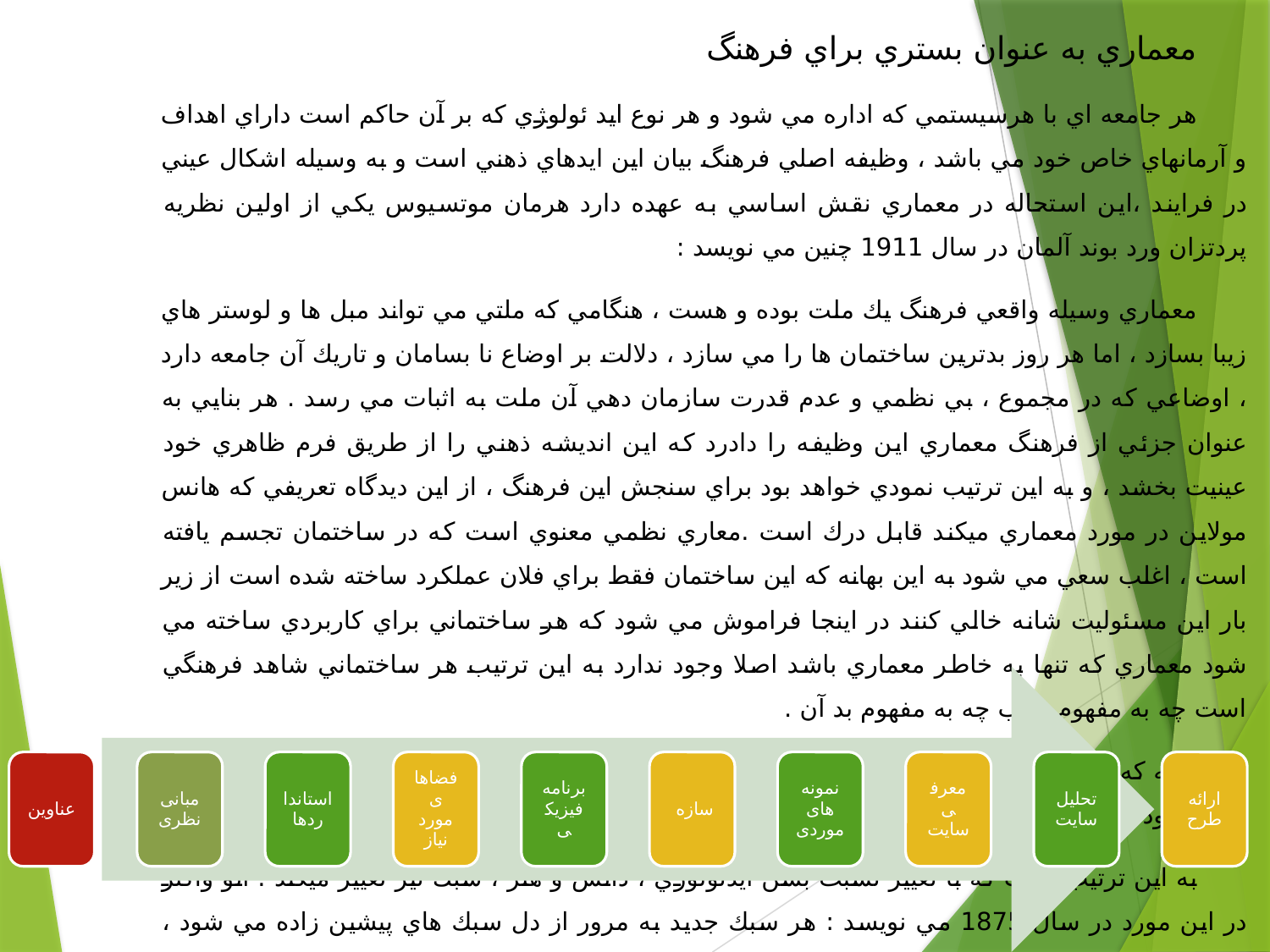

معماري به عنوان بستري براي فرهنگ
هر جامعه اي با هرسيستمي كه اداره مي شود و هر نوع ايد ئولو‍‍ژي كه بر آن حاكم است داراي اهداف و آرمانهاي خاص خود مي باشد ، وظيفه اصلي فرهنگ بيان اين ايدهاي ذهني است و به وسيله اشكال عيني در فرايند ،‌اين استحاله در معماري نقش اساسي به عهده دارد هرمان موتسيوس يكي از اولين نظريه پردتزان ورد بوند آلمان در سال 1911 چنين مي نويسد :
معماري وسيله واقعي فرهنگ يك ملت بوده و هست ، هنگامي كه ملتي مي تواند مبل ها و لوستر هاي زيبا بسازد ، اما هر روز بدترين ساختمان ها را مي سازد ، دلالت بر اوضاع نا بسامان و تاريك آن جامعه دارد ، اوضاعي كه در مجموع ، بي نظمي و عدم قدرت سازمان دهي آن ملت به اثبات مي رسد . هر بنايي به عنوان جزئي از فرهنگ معماري اين وظيفه را دادرد كه اين انديشه ذهني را از طريق فرم ظاهري خود عينيت بخشد ، و به اين ترتيب نمودي خواهد بود براي سنجش اين فرهنگ ، از اين ديدگاه تعريفي كه هانس مولاين در مورد معماري ميكند قابل درك است .معاري نظمي معنوي است كه در ساختمان تجسم يافته است ، اغلب سعي مي شود به اين بهانه كه اين ساختمان فقط براي فلان عملكرد ساخته شده است از زير بار اين مسئوليت شانه خالي كنند در اينجا فراموش مي شود كه هر ساختماني براي كاربردي ساخته مي شود معماري كه تنها به خاطر معماري باشد اصلا وجود ندارد به اين ترتيب هر ساختماني شاهد فرهنگي است چه به مفهوم خوب چه به مفهوم بد آن .
آنچه كه ما از آن سبك معماري نام مي بريم در واقع سيستمي منظم از اين سيستم ارزشي است و در نتيجه نمودي از سيستم كلي حاكم .
به اين ترتيب است كه با تغيير نسبت بسن ايدئولوژي ، دانش و هنر ، سبك نيز تغيير ميكند . اتو واگنر در اين مورد در سال 1875 مي نويسد : هر سبك جديد به مرور از دل سبك هاي پيشين زاده مي شود ، دليل اين تحول چيزي جز اين نيست كه تغيير تكنيك هاي ساختمان ، مواد ساختماني ، وظايف انسانها و سرانجام جهان بيني افراد ، آنها را مجبور ميكند تا فرم هاي جديد بيافرينند .
عناوین
مبانی نظری
استانداردها
برنامه فیزیکی
سازه
نمونه های موردی